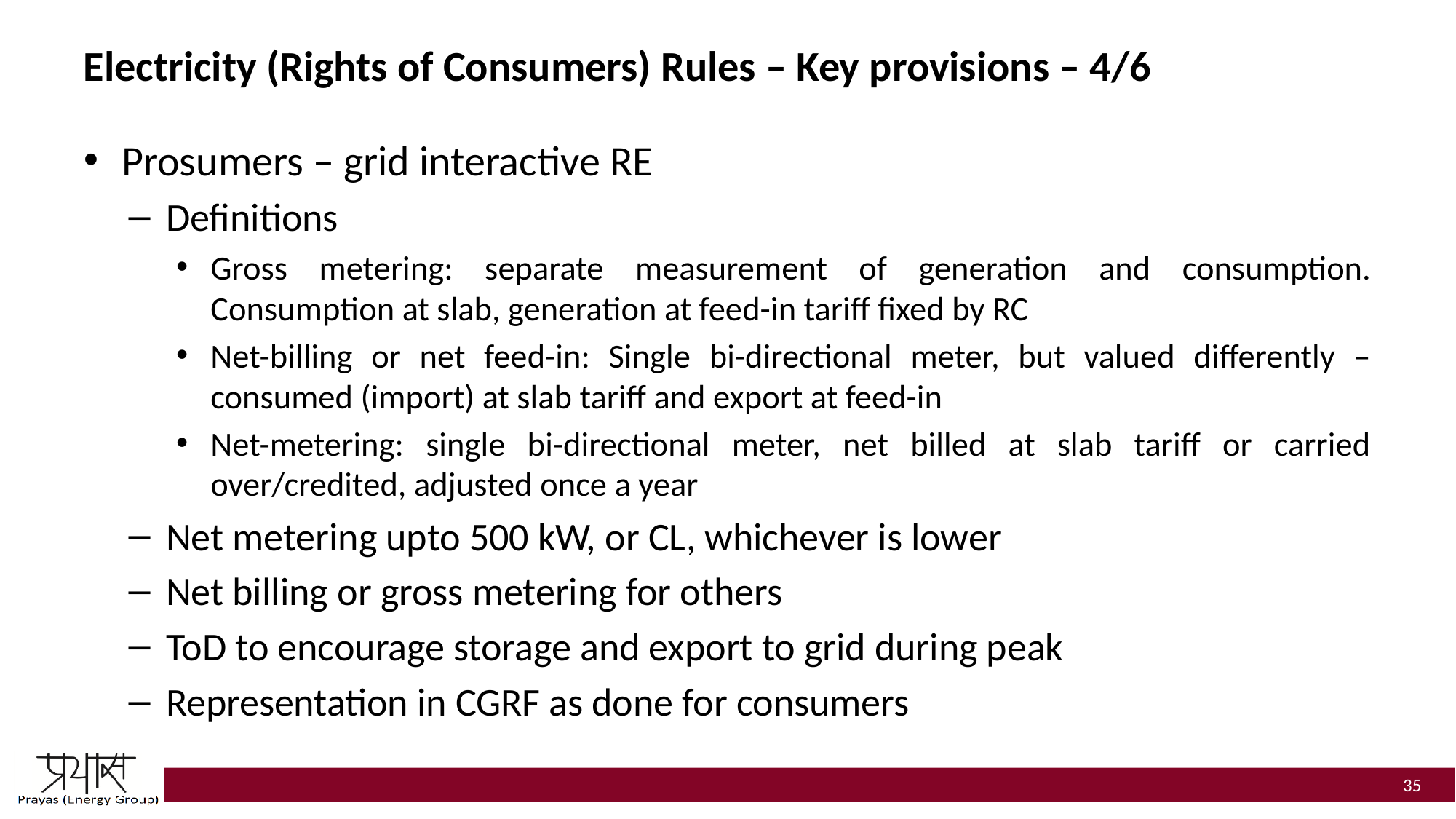

# Electricity (Rights of Consumers) Rules – Key provisions – 4/6
Prosumers – grid interactive RE
Definitions
Gross metering: separate measurement of generation and consumption. Consumption at slab, generation at feed-in tariff fixed by RC
Net-billing or net feed-in: Single bi-directional meter, but valued differently – consumed (import) at slab tariff and export at feed-in
Net-metering: single bi-directional meter, net billed at slab tariff or carried over/credited, adjusted once a year
Net metering upto 500 kW, or CL, whichever is lower
Net billing or gross metering for others
ToD to encourage storage and export to grid during peak
Representation in CGRF as done for consumers
35